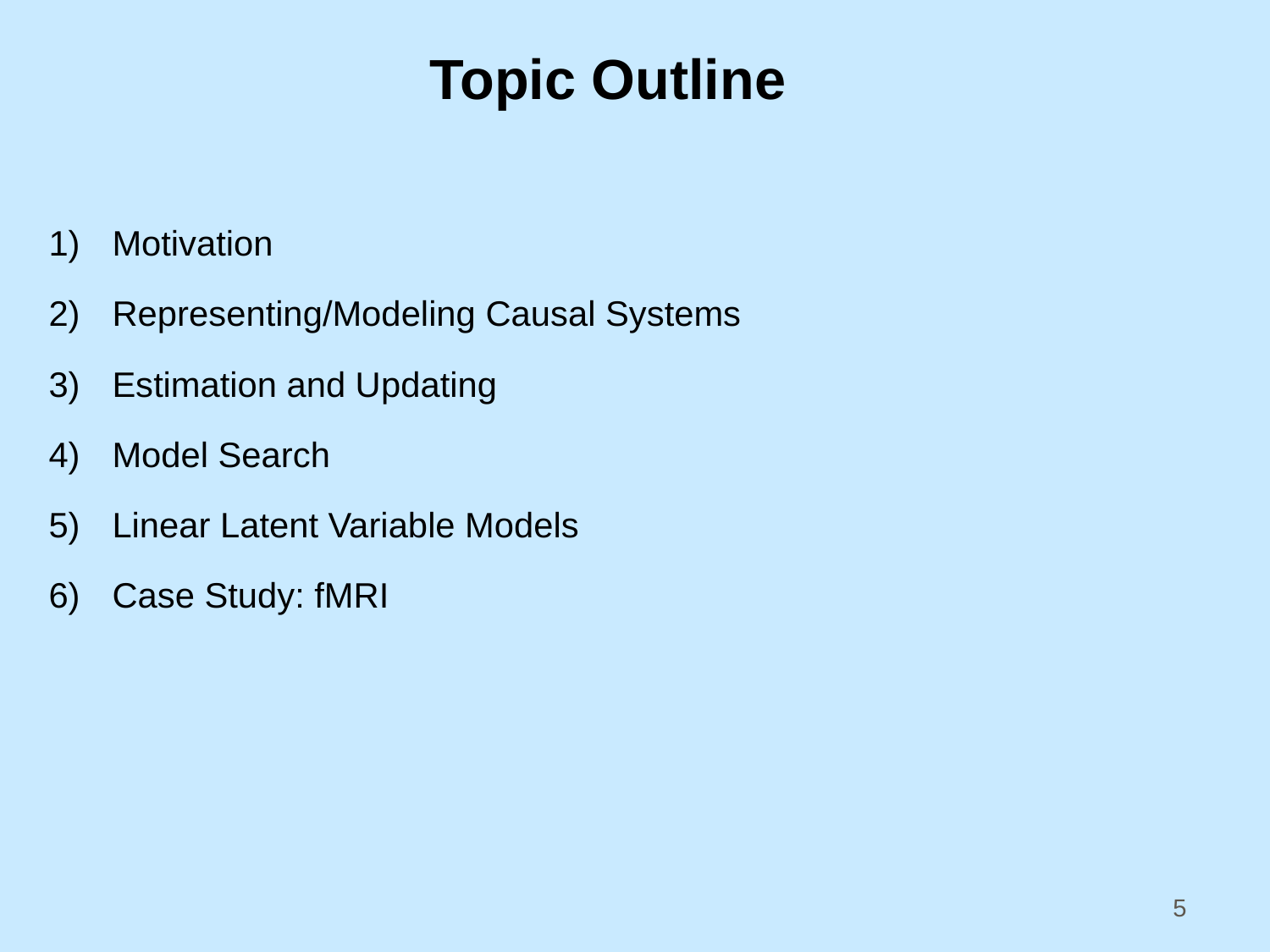

# Topic Outline
Motivation
Representing/Modeling Causal Systems
Estimation and Updating
Model Search
Linear Latent Variable Models
Case Study: fMRI

5